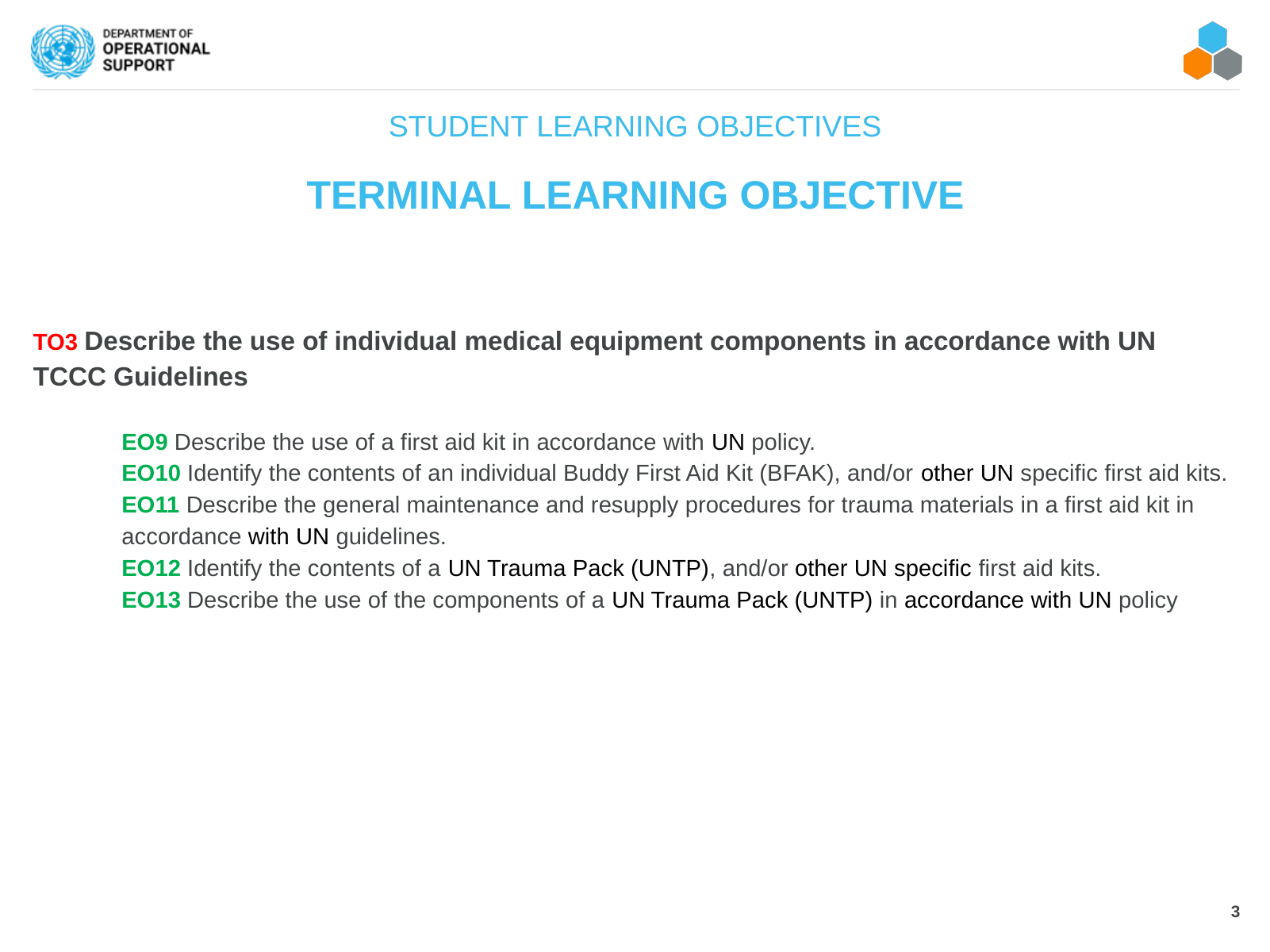

STUDENT LEARNING OBJECTIVES
#
TERMINAL LEARNING OBJECTIVE

TO3 Describe the use of individual medical equipment components in accordance with UN TCCC Guidelines

EO9 Describe the use of a first aid kit in accordance with UN policy.
EO10 Identify the contents of an individual Buddy First Aid Kit (BFAK), and/or other UN specific first aid kits.
EO11 Describe the general maintenance and resupply procedures for trauma materials in a first aid kit in accordance with UN guidelines.
EO12 Identify the contents of a UN Trauma Pack (UNTP), and/or other UN specific first aid kits.
EO13 Describe the use of the components of a UN Trauma Pack (UNTP) in accordance with UN policy